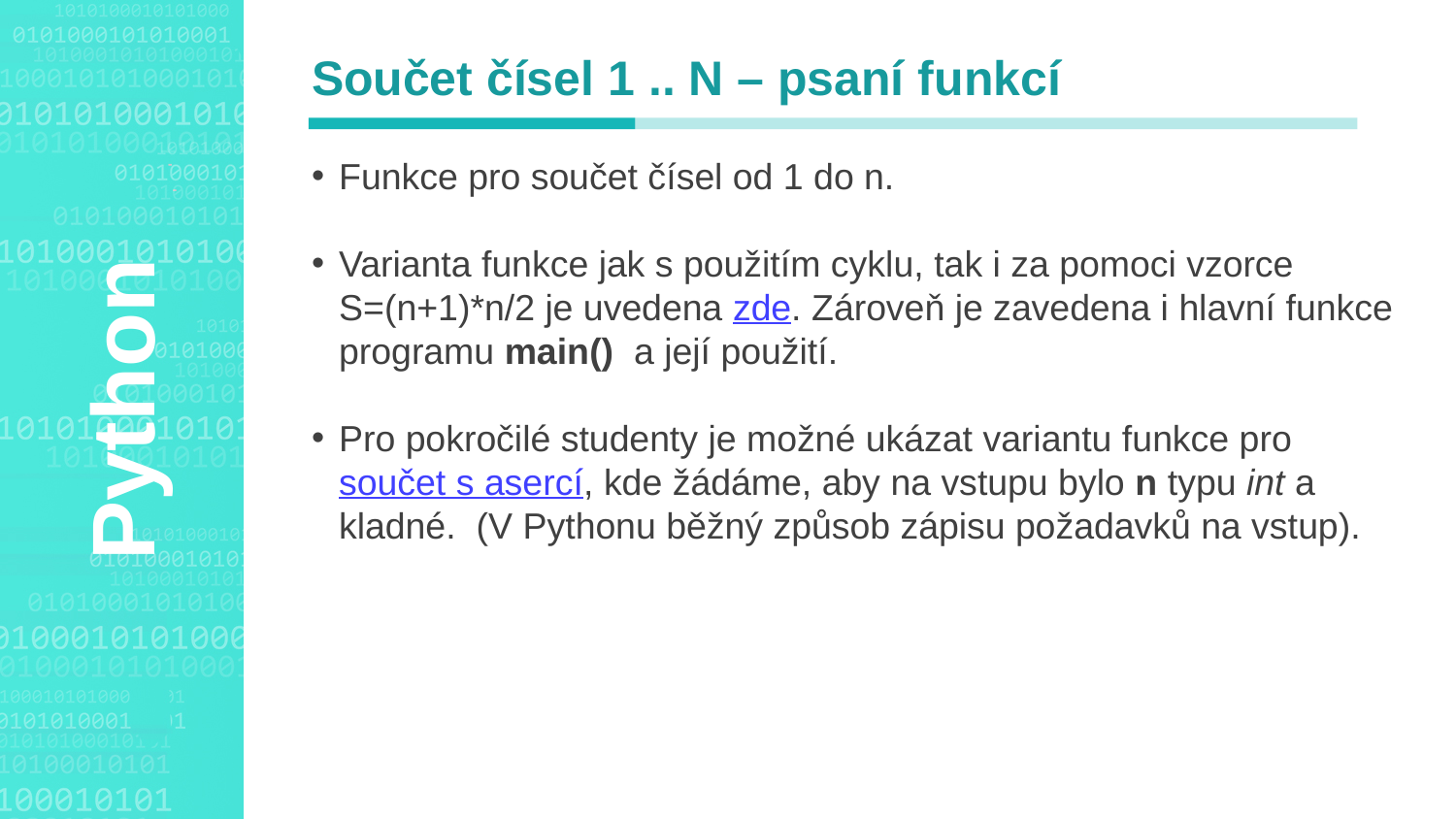

Součet čísel 1 .. N – psaní funkcí
Funkce pro součet čísel od 1 do n.

Varianta funkce jak s použitím cyklu, tak i za pomoci vzorce S=(n+1)*n/2 je uvedena zde. Zároveň je zavedena i hlavní funkce programu main()  a její použití.

Pro pokročilé studenty je možné ukázat variantu funkce pro součet s asercí, kde žádáme, aby na vstupu bylo n typu int a kladné.  (V Pythonu běžný způsob zápisu požadavků na vstup).

Agenda Style

Python